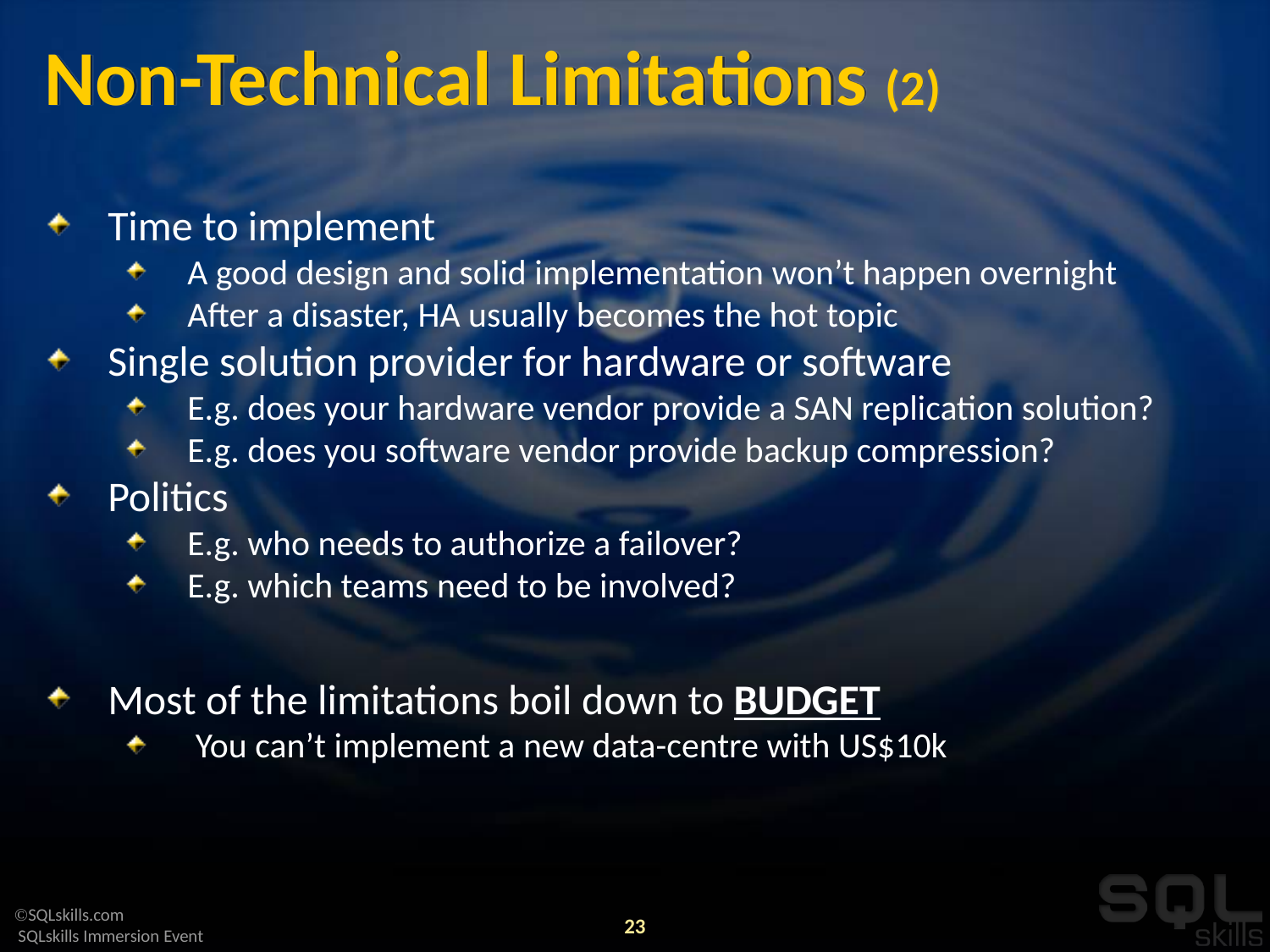

# Non-Technical Limitations (2)
Time to implement
A good design and solid implementation won’t happen overnight
After a disaster, HA usually becomes the hot topic
Single solution provider for hardware or software
E.g. does your hardware vendor provide a SAN replication solution?
E.g. does you software vendor provide backup compression?
Politics
E.g. who needs to authorize a failover?
E.g. which teams need to be involved?

Most of the limitations boil down to BUDGET
 You can’t implement a new data-centre with US$10k
23